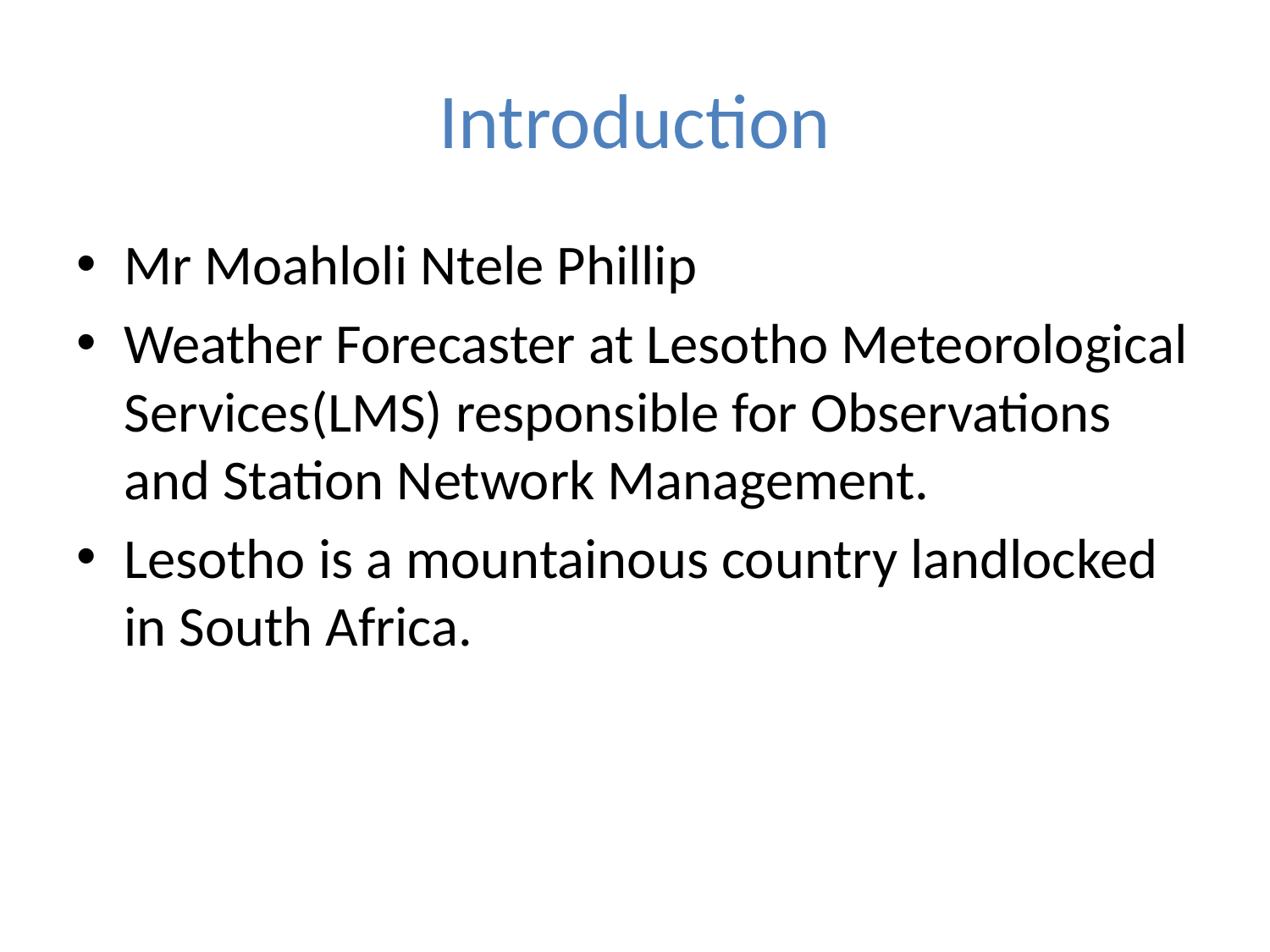

# Introduction
Mr Moahloli Ntele Phillip
Weather Forecaster at Lesotho Meteorological Services(LMS) responsible for Observations and Station Network Management.
Lesotho is a mountainous country landlocked in South Africa.